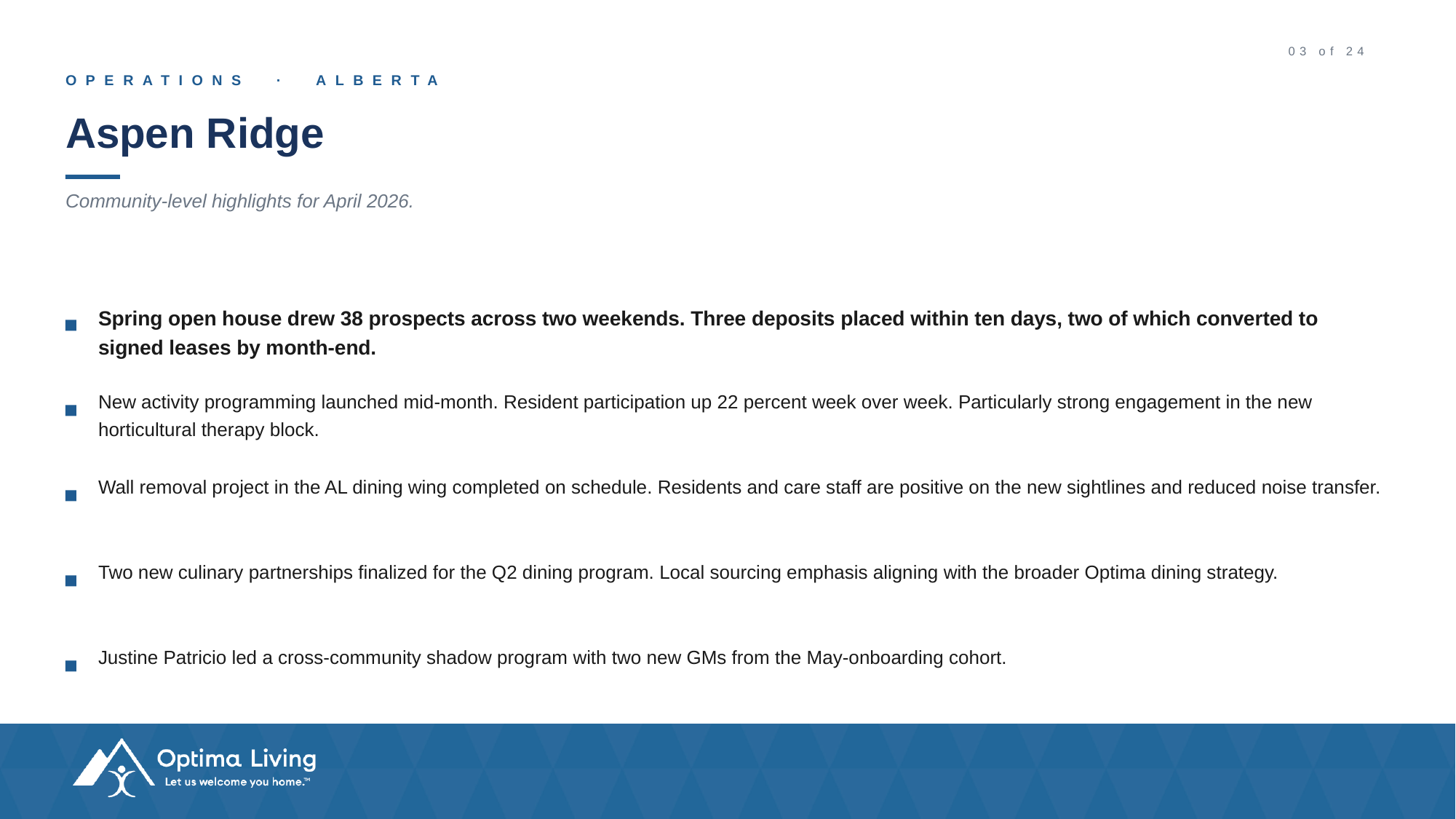

#
03 of 24
OPERATIONS  ·  ALBERTA
Aspen Ridge

Community-level highlights for April 2026.
Spring open house drew 38 prospects across two weekends. Three deposits placed within ten days, two of which converted to signed leases by month-end.

New activity programming launched mid-month. Resident participation up 22 percent week over week. Particularly strong engagement in the new horticultural therapy block.

Wall removal project in the AL dining wing completed on schedule. Residents and care staff are positive on the new sightlines and reduced noise transfer.

Two new culinary partnerships finalized for the Q2 dining program. Local sourcing emphasis aligning with the broader Optima dining strategy.

Justine Patricio led a cross-community shadow program with two new GMs from the May-onboarding cohort.